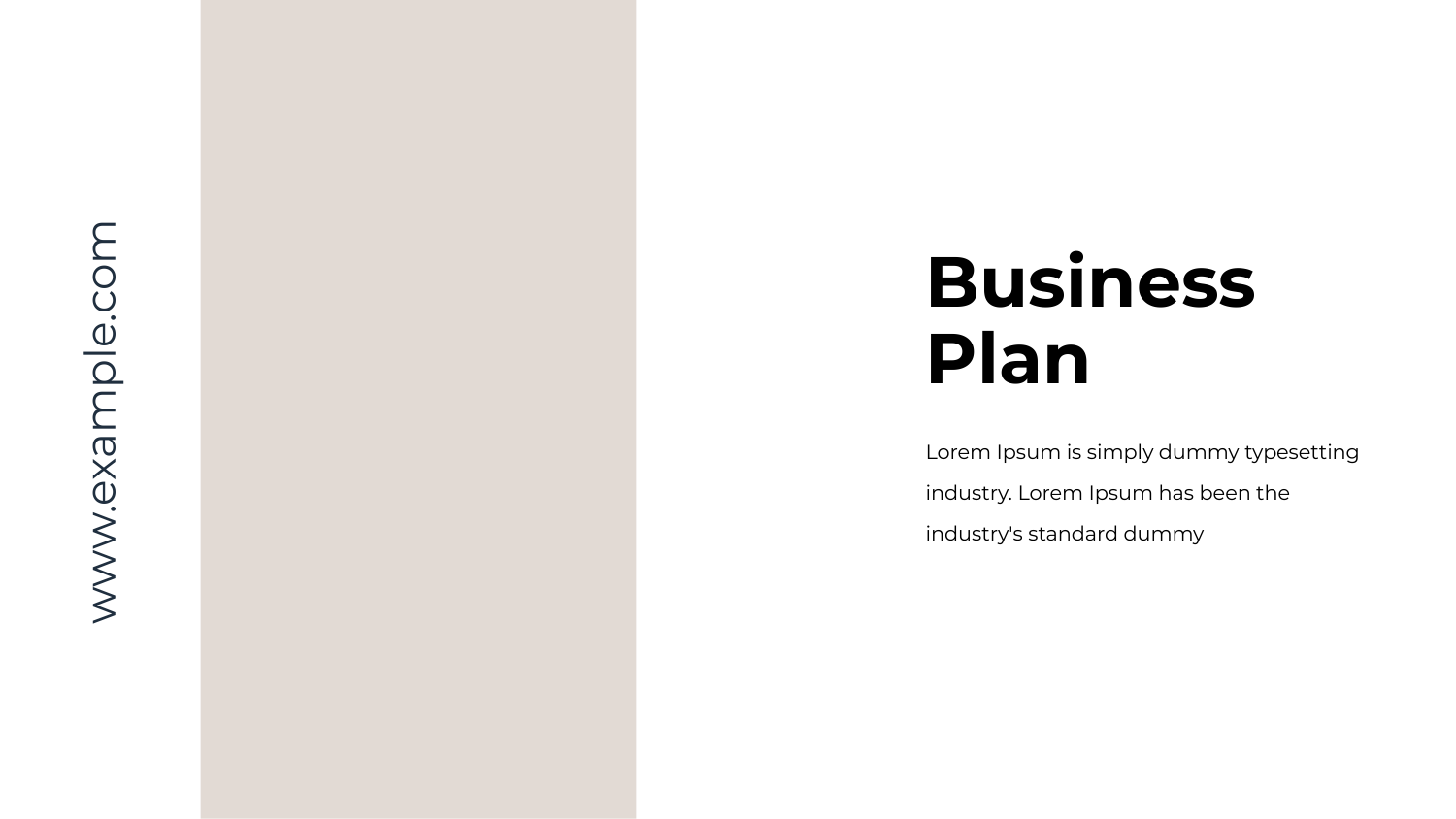

Business
Plan
www.example.com
Lorem Ipsum is simply dummy typesetting
industry. Lorem Ipsum has been the
industry's standard dummy